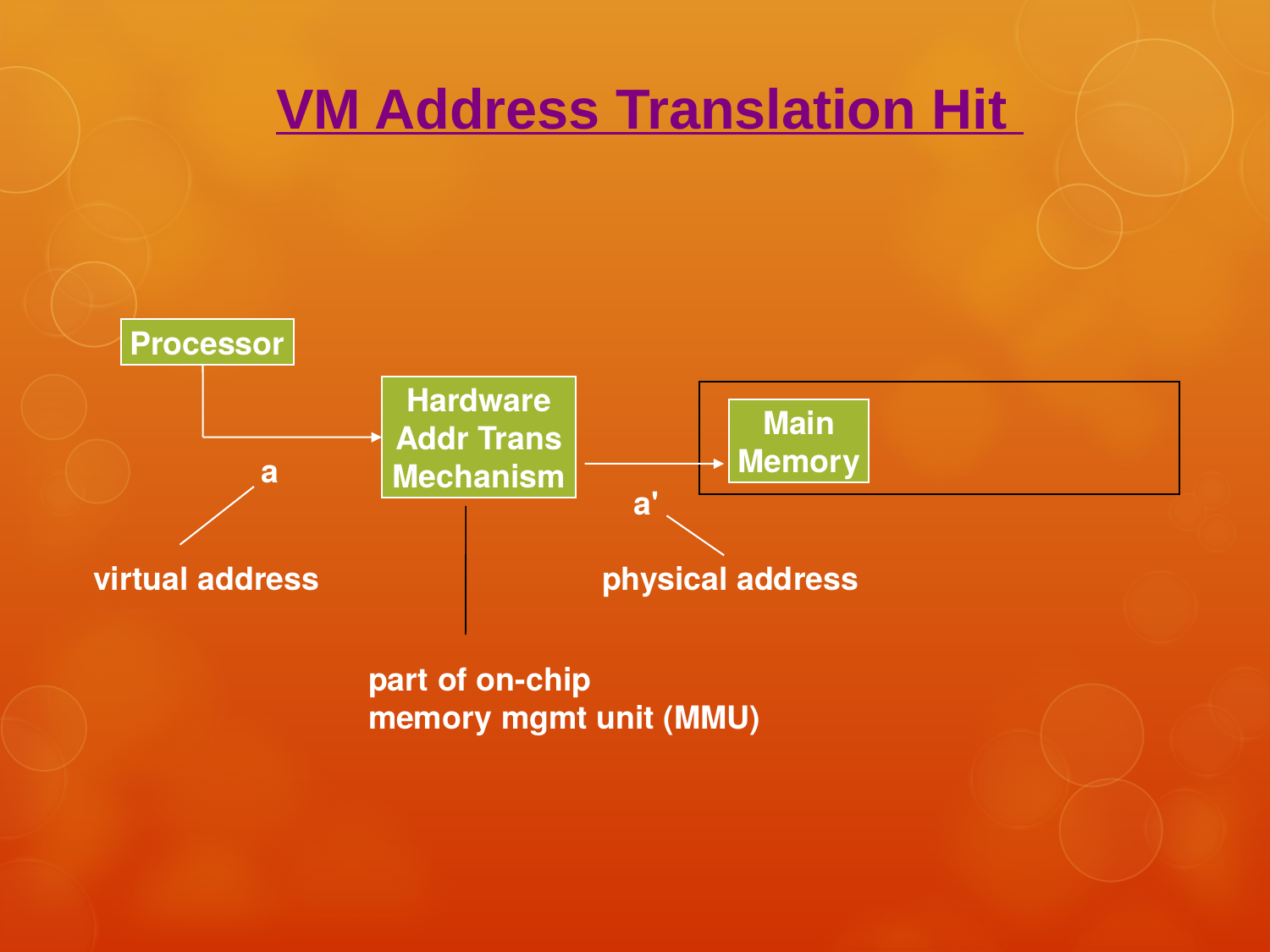

VM Address Translation Hit
Processor

Hardware
Addr Trans
Mechanism
Main
Memory

a

a'

virtual address
physical address
part of on-chip
memory mgmt unit (MMU)